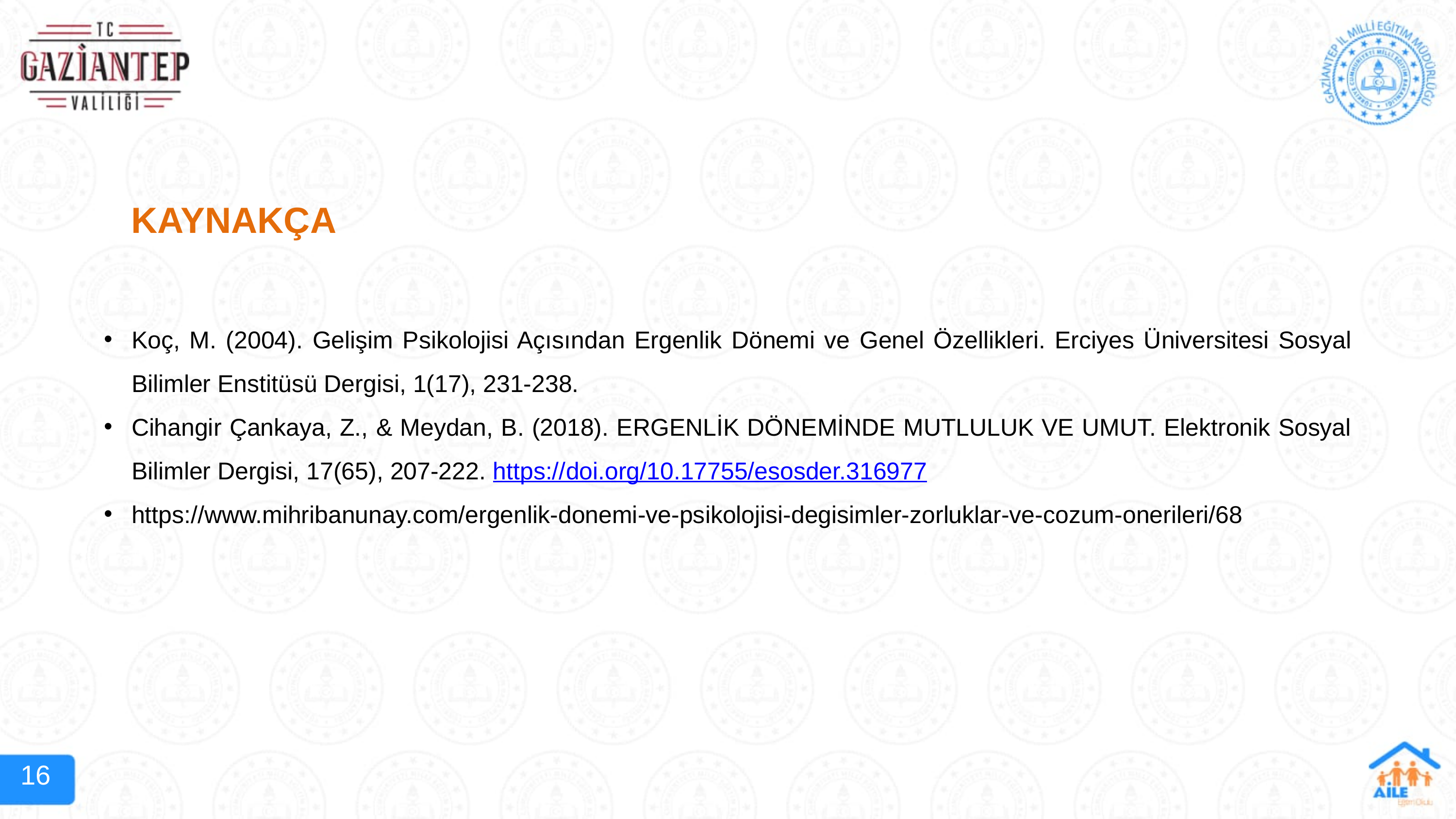

KAYNAKÇA
Koç, M. (2004). Gelişim Psikolojisi Açısından Ergenlik Dönemi ve Genel Özellikleri. Erciyes Üniversitesi Sosyal Bilimler Enstitüsü Dergisi, 1(17), 231-238.
Cihangir Çankaya, Z., & Meydan, B. (2018). ERGENLİK DÖNEMİNDE MUTLULUK VE UMUT. Elektronik Sosyal Bilimler Dergisi, 17(65), 207-222. https://doi.org/10.17755/esosder.316977
https://www.mihribanunay.com/ergenlik-donemi-ve-psikolojisi-degisimler-zorluklar-ve-cozum-onerileri/68

16